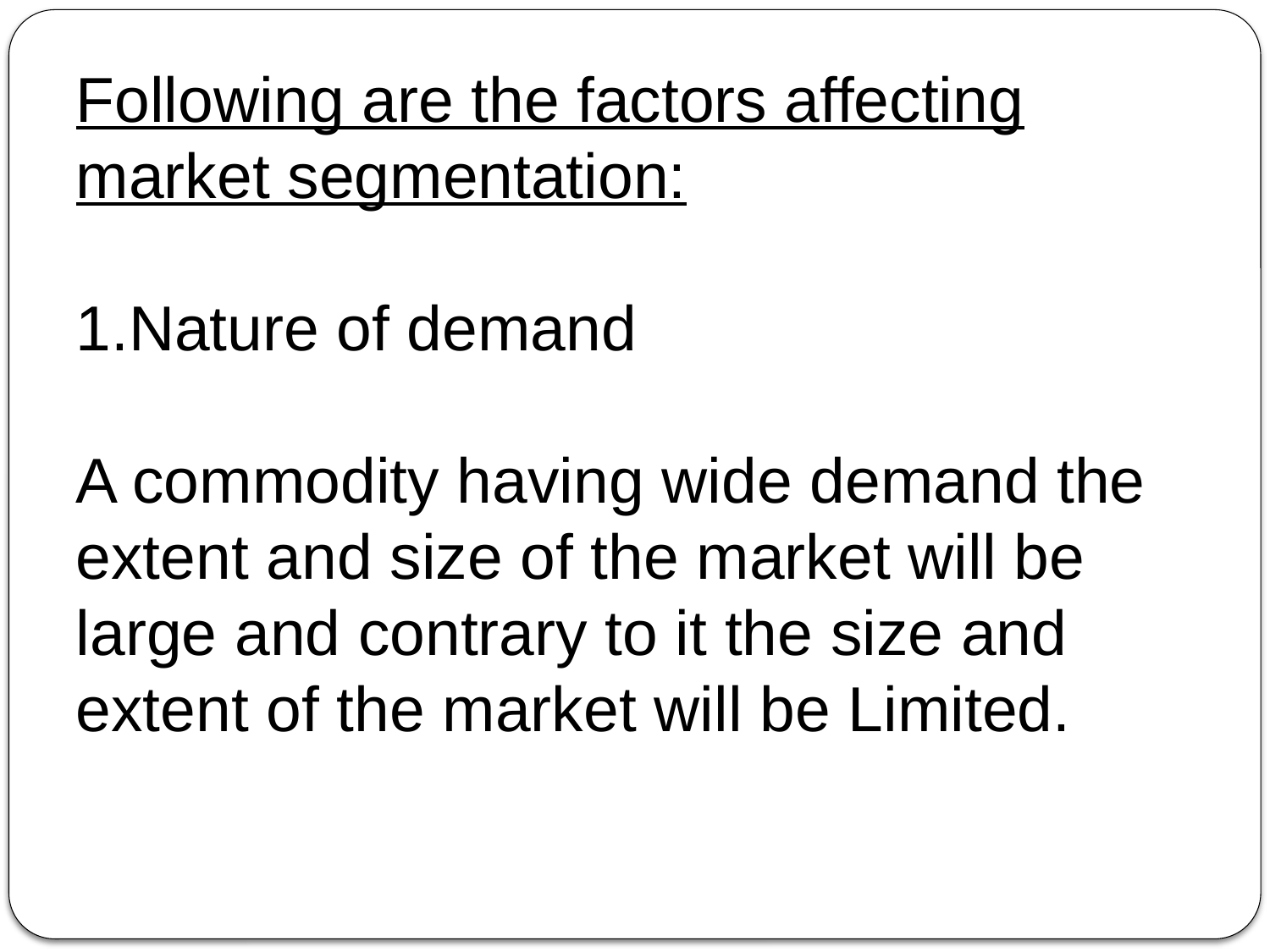

Following are the factors affecting market segmentation:

Nature of demand

A commodity having wide demand the extent and size of the market will be large and contrary to it the size and extent of the market will be Limited.